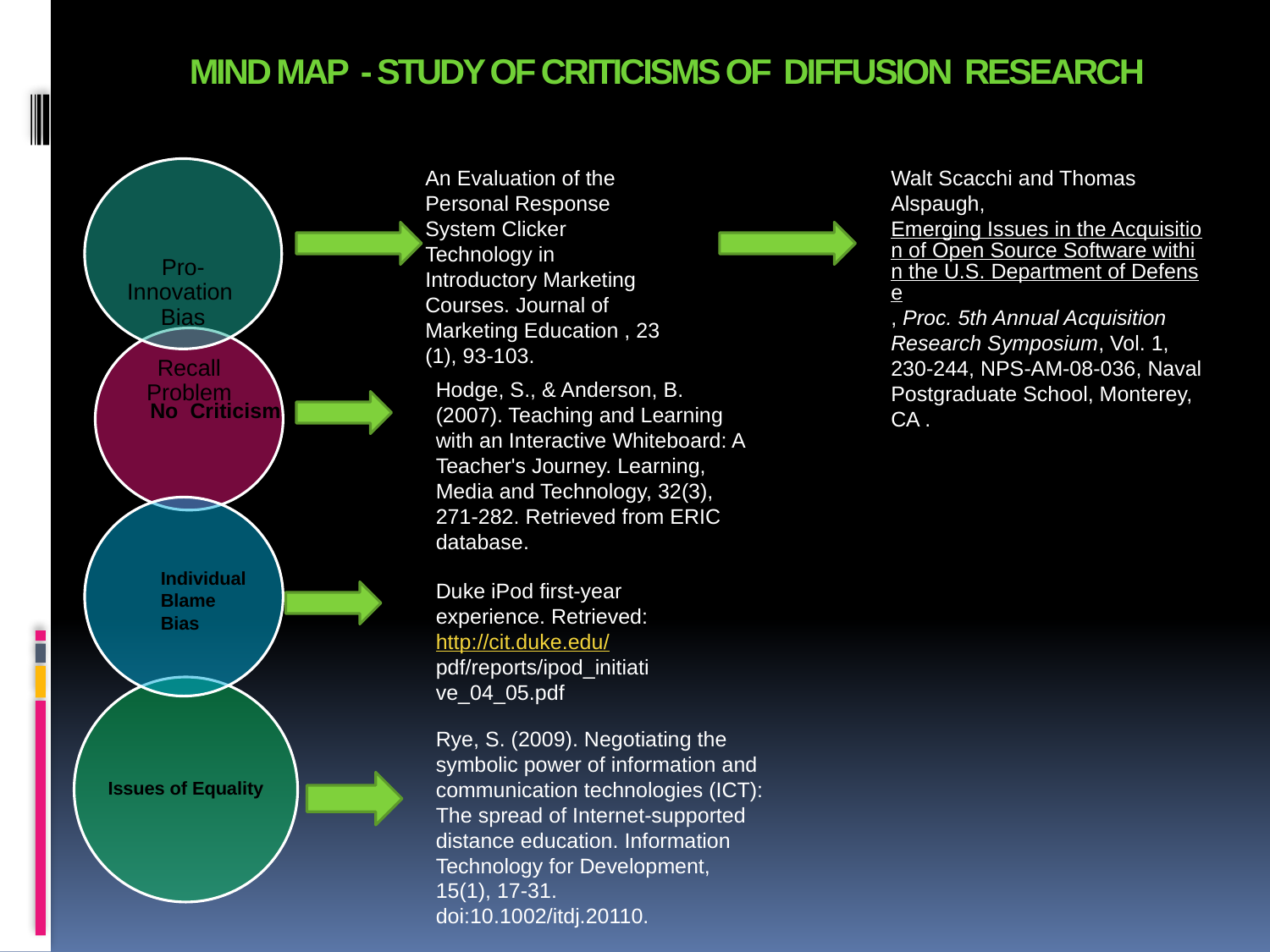

# MIND MAP  - study of criticisms of  diffusion  research
Recall Problem
Issues of Equality
Pro-Innovation  Bias

An Evaluation of the Personal Response System Clicker Technology in Introductory Marketing Courses. Journal of Marketing Education , 23 (1), 93-103.
Walt Scacchi and Thomas Alspaugh, Emerging Issues in the Acquisition of Open Source Software within the U.S. Department of Defense, Proc. 5th Annual Acquisition Research Symposium, Vol. 1, 230-244, NPS-AM-08-036, Naval Postgraduate School, Monterey, CA .

Hodge, S., & Anderson, B. (2007). Teaching and Learning with an Interactive Whiteboard: A Teacher's Journey. Learning, Media and Technology, 32(3), 271-282. Retrieved from ERIC database.

No  Criticism
Individual
Blame
Bias
Duke iPod first-year experience. Retrieved: http://cit.duke.edu/ pdf/reports/ipod_initiative_04_05.pdf

Rye, S. (2009). Negotiating the symbolic power of information and communication technologies (ICT): The spread of Internet-supported distance education. Information Technology for Development, 15(1), 17-31. doi:10.1002/itdj.20110.